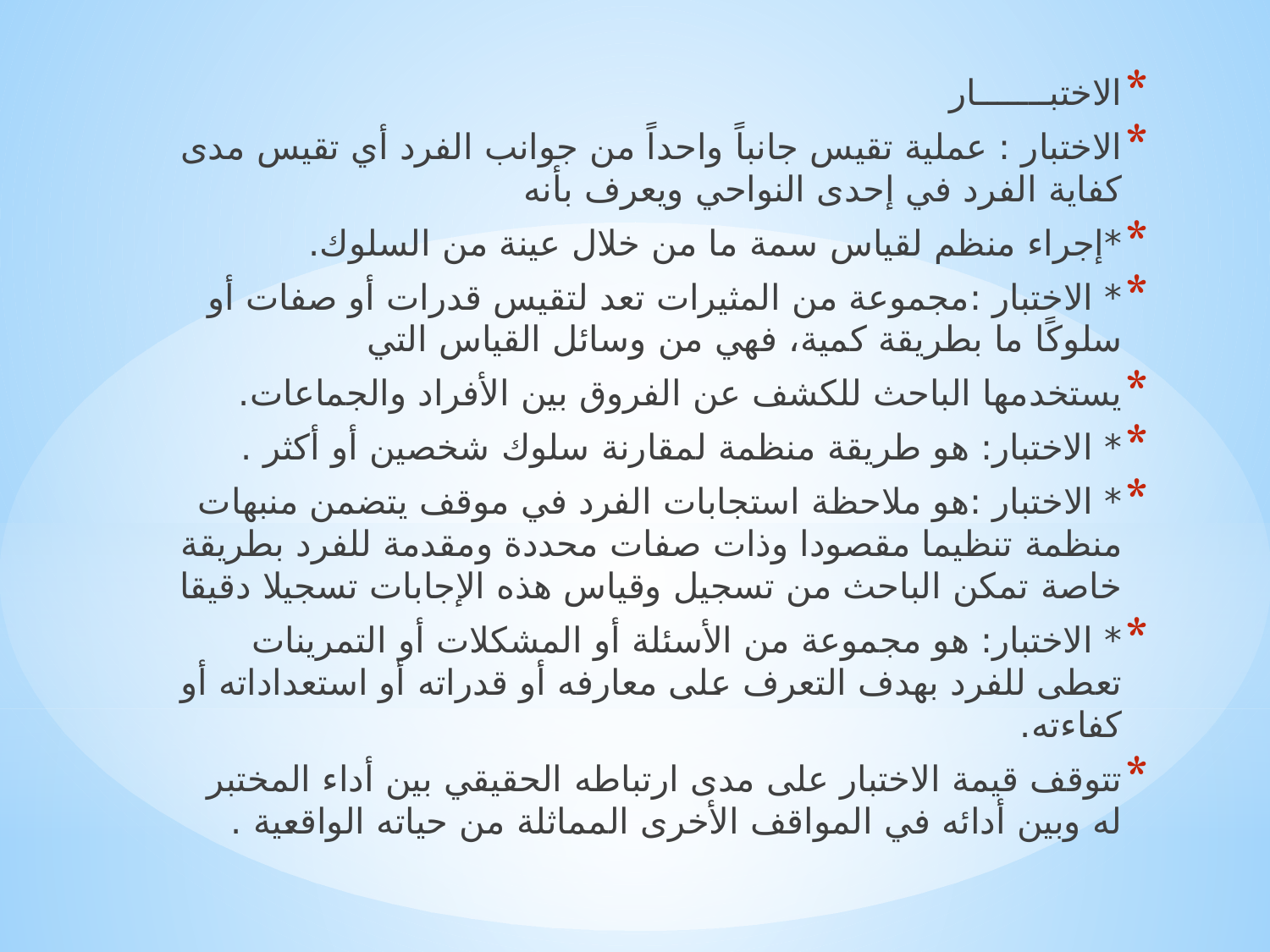

الاختبـــــــار
الاختبار : عملية تقيس جانباً واحداً من جوانب الفرد أي تقيس مدى كفاية الفرد في إحدى النواحي ويعرف بأنه
*إجراء منظم لقياس سمة ما من خلال عينة من السلوك.
* الاختبار :مجموعة من المثيرات تعد لتقيس قدرات أو صفات أو سلوكًا ما بطريقة كمية، فهي من وسائل القياس التي
يستخدمها الباحث للكشف عن الفروق بين الأفراد والجماعات.
* الاختبار: هو طريقة منظمة لمقارنة سلوك شخصين أو أكثر .
* الاختبار :هو ملاحظة استجابات الفرد في موقف يتضمن منبهات منظمة تنظيما مقصودا وذات صفات محددة ومقدمة للفرد بطريقة خاصة تمكن الباحث من تسجيل وقياس هذه الإجابات تسجيلا دقيقا
* الاختبار: هو مجموعة من الأسئلة أو المشكلات أو التمرينات تعطى للفرد بهدف التعرف على معارفه أو قدراته أو استعداداته أو كفاءته.
تتوقف قيمة الاختبار على مدى ارتباطه الحقيقي بين أداء المختبر له وبين أدائه في المواقف الأخرى المماثلة من حياته الواقعية .